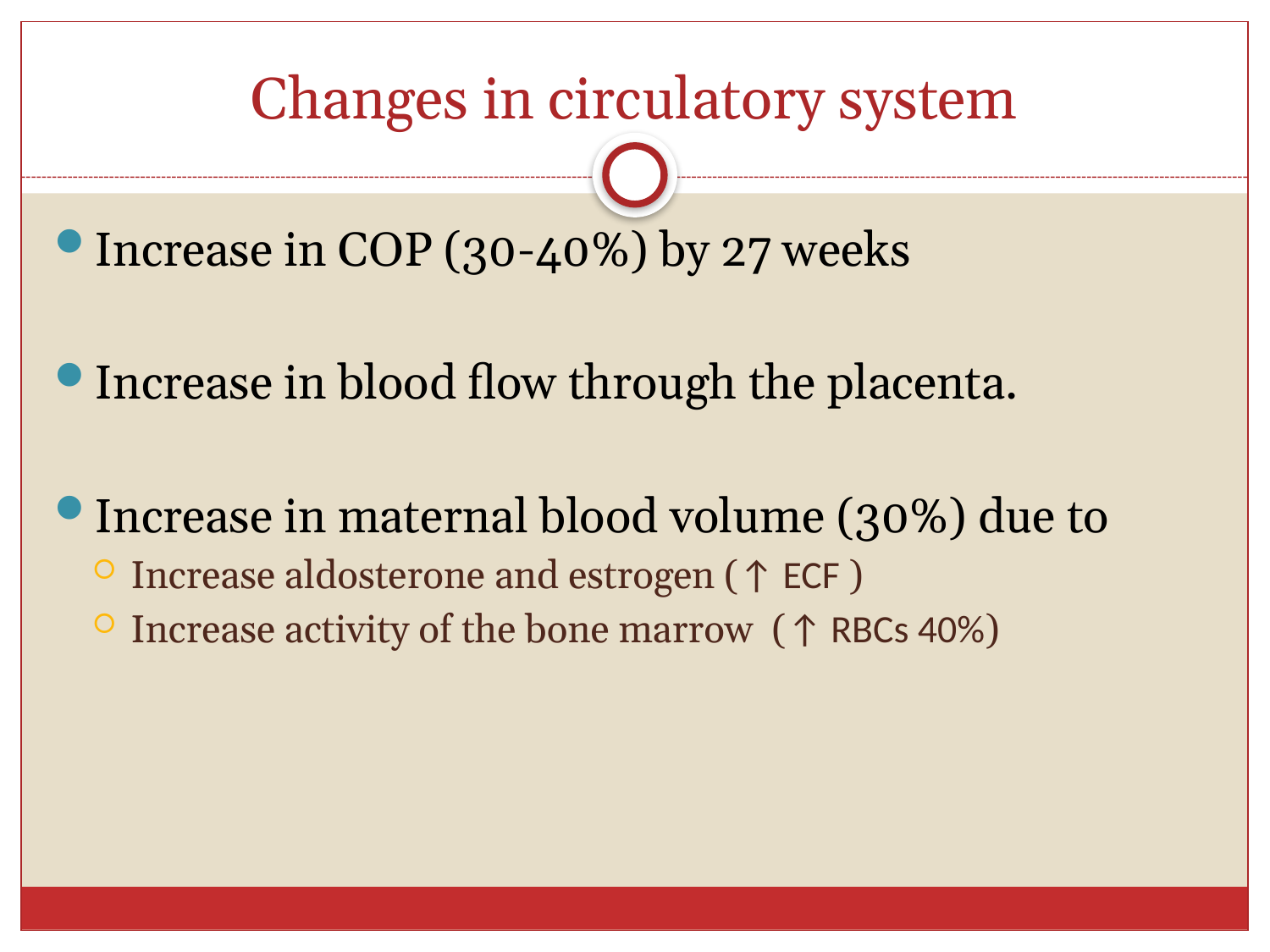

# Changes in circulatory system
Increase in COP (30-40%) by 27 weeks

Increase in blood flow through the placenta.

Increase in maternal blood volume (30%) due to
Increase aldosterone and estrogen (↑ ECF )
Increase activity of the bone marrow  (↑ RBCs 40%)